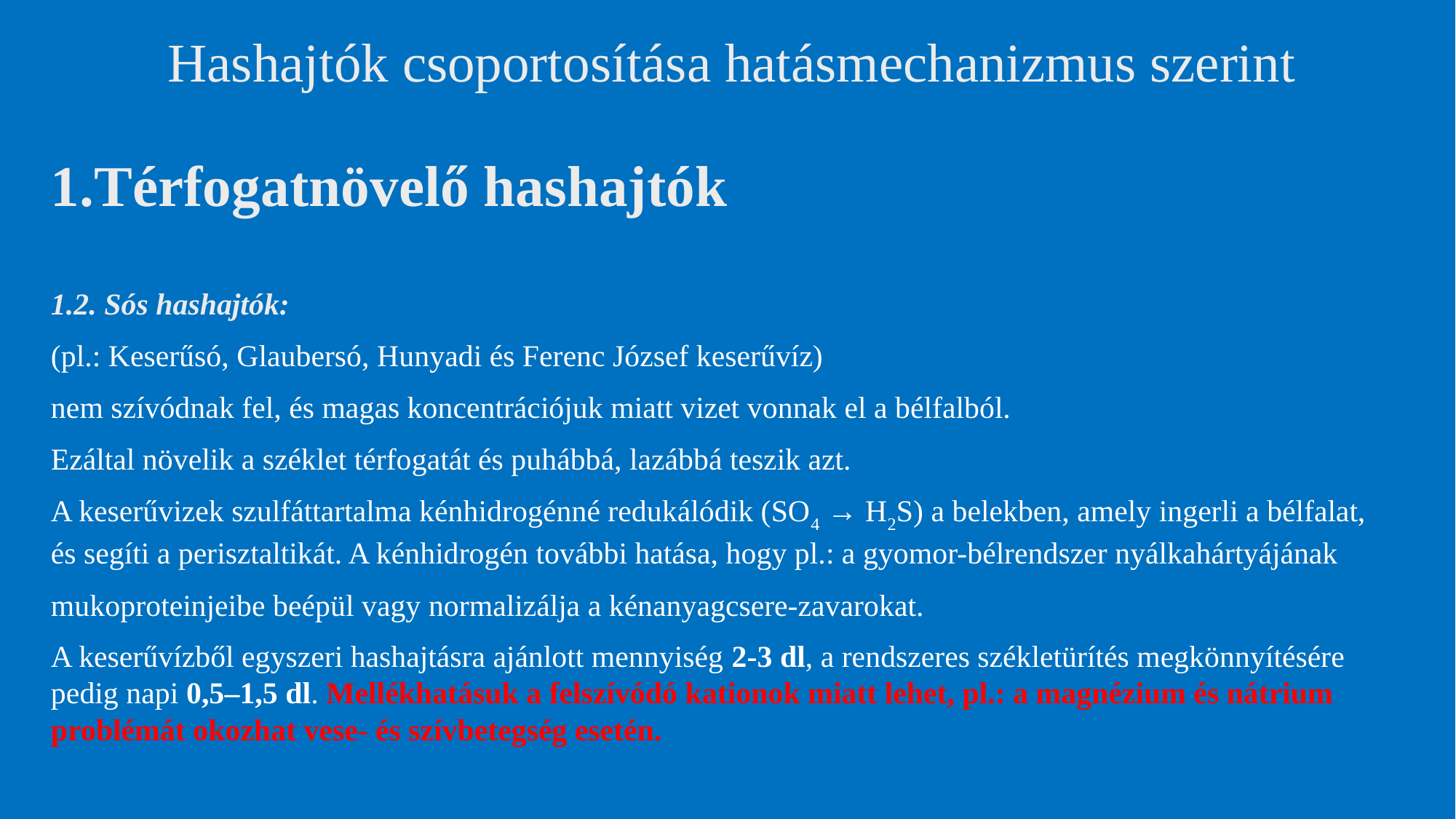

# Hashajtók csoportosítása hatásmechanizmus szerint
1.Térfogatnövelő hashajtók

1.2. Sós hashajtók:
(pl.: Keserűsó, Glaubersó, Hunyadi és Ferenc József keserűvíz)
nem szívódnak fel, és magas koncentrációjuk miatt vizet vonnak el a bélfalból.
Ezáltal növelik a széklet térfogatát és puhábbá, lazábbá teszik azt.
A keserűvizek szulfáttartalma kénhidrogénné redukálódik (SO4 → H2S) a belekben, amely ingerli a bélfalat, és segíti a perisztaltikát. A kénhidrogén további hatása, hogy pl.: a gyomor-bélrendszer nyálkahártyájának
mukoproteinjeibe beépül vagy normalizálja a kénanyagcsere-zavarokat.
A keserűvízből egyszeri hashajtásra ajánlott mennyiség 2-3 dl, a rendszeres székletürítés megkönnyítésére pedig napi 0,5–1,5 dl. Mellékhatásuk a felszívódó kationok miatt lehet, pl.: a magnézium és nátrium problémát okozhat vese- és szívbetegség esetén.